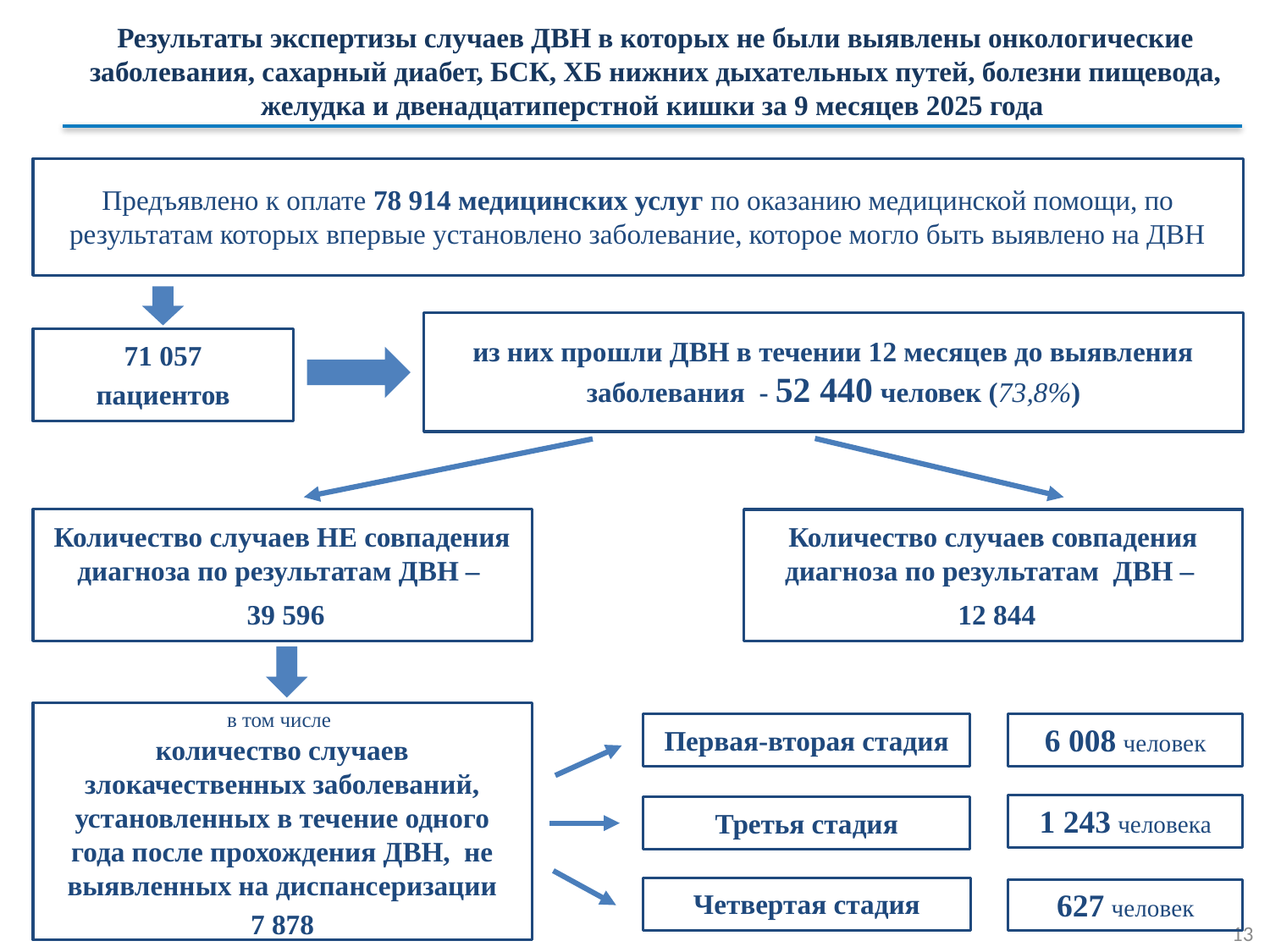

Результаты экспертизы случаев ДВН в которых не были выявлены онкологические заболевания, сахарный диабет, БСК, ХБ нижних дыхательных путей, болезни пищевода, желудка и двенадцатиперстной кишки за 9 месяцев 2025 года
Предъявлено к оплате 78 914 медицинских услуг по оказанию медицинской помощи, по результатам которых впервые установлено заболевание, которое могло быть выявлено на ДВН

из них прошли ДВН в течении 12 месяцев до выявления заболевания  - 52 440 человек (73,8%)
71 057
пациентов

Количество случаев НЕ совпадения диагноза по результатам ДВН –
 39 596
Количество случаев совпадения диагноза по результатам  ДВН –
 12 844

в том числе
количество случаев злокачественных заболеваний, установленных в течение одного года после прохождения ДВН,  не выявленных на диспансеризации
7 878
Первая-вторая стадия
6 008 человек
1 243 человека
Третья стадия
Четвертая стадия
627 человек
13